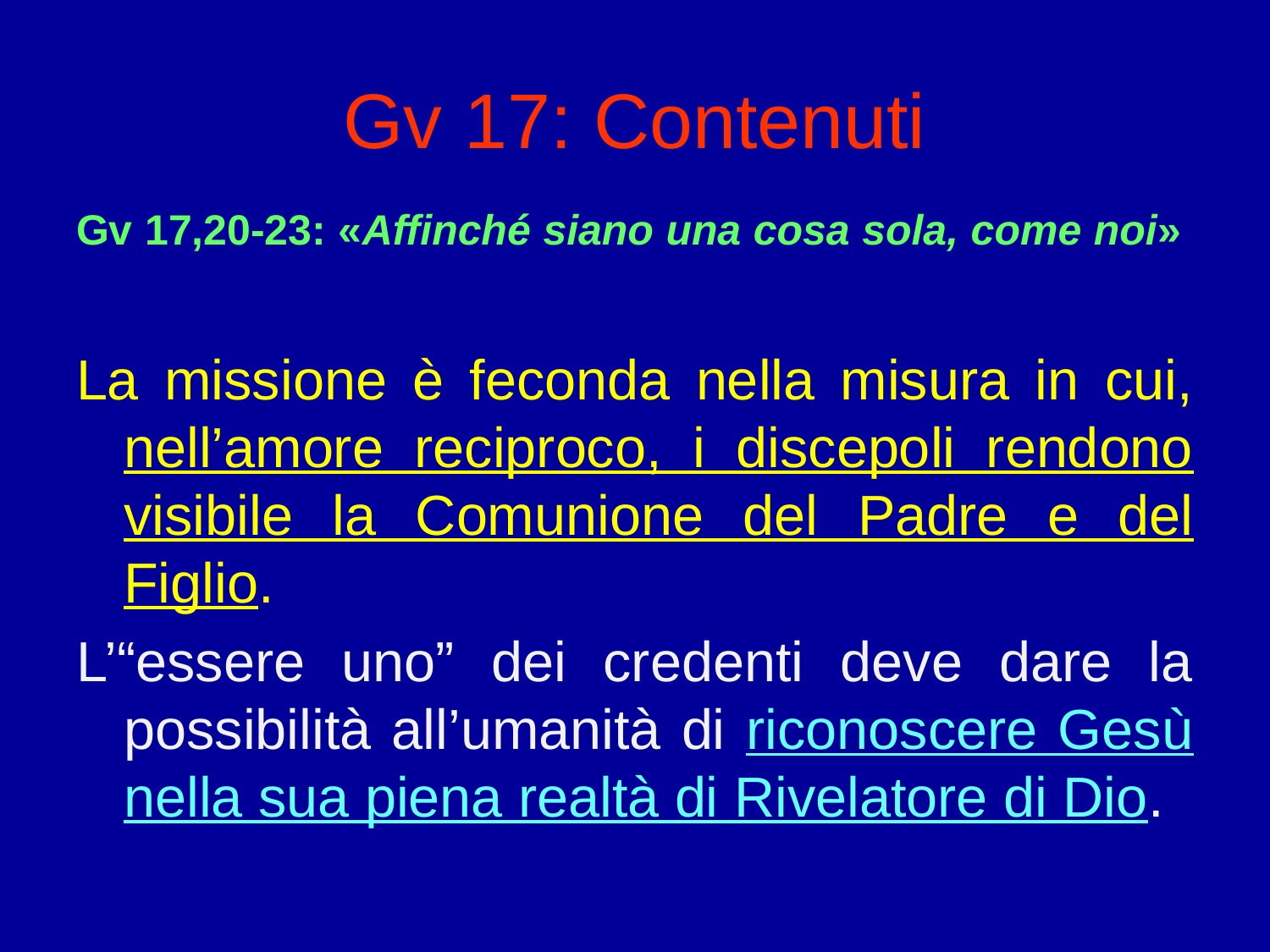

# Gv 17: Contenuti
Gv 17,20-23: «Affinché siano una cosa sola, come noi»

La missione è feconda nella misura in cui, nell’amore reciproco, i discepoli rendono visibile la Comunione del Padre e del Figlio.
L’“essere uno” dei credenti deve dare la possibilità all’umanità di riconoscere Gesù nella sua piena realtà di Rivelatore di Dio.